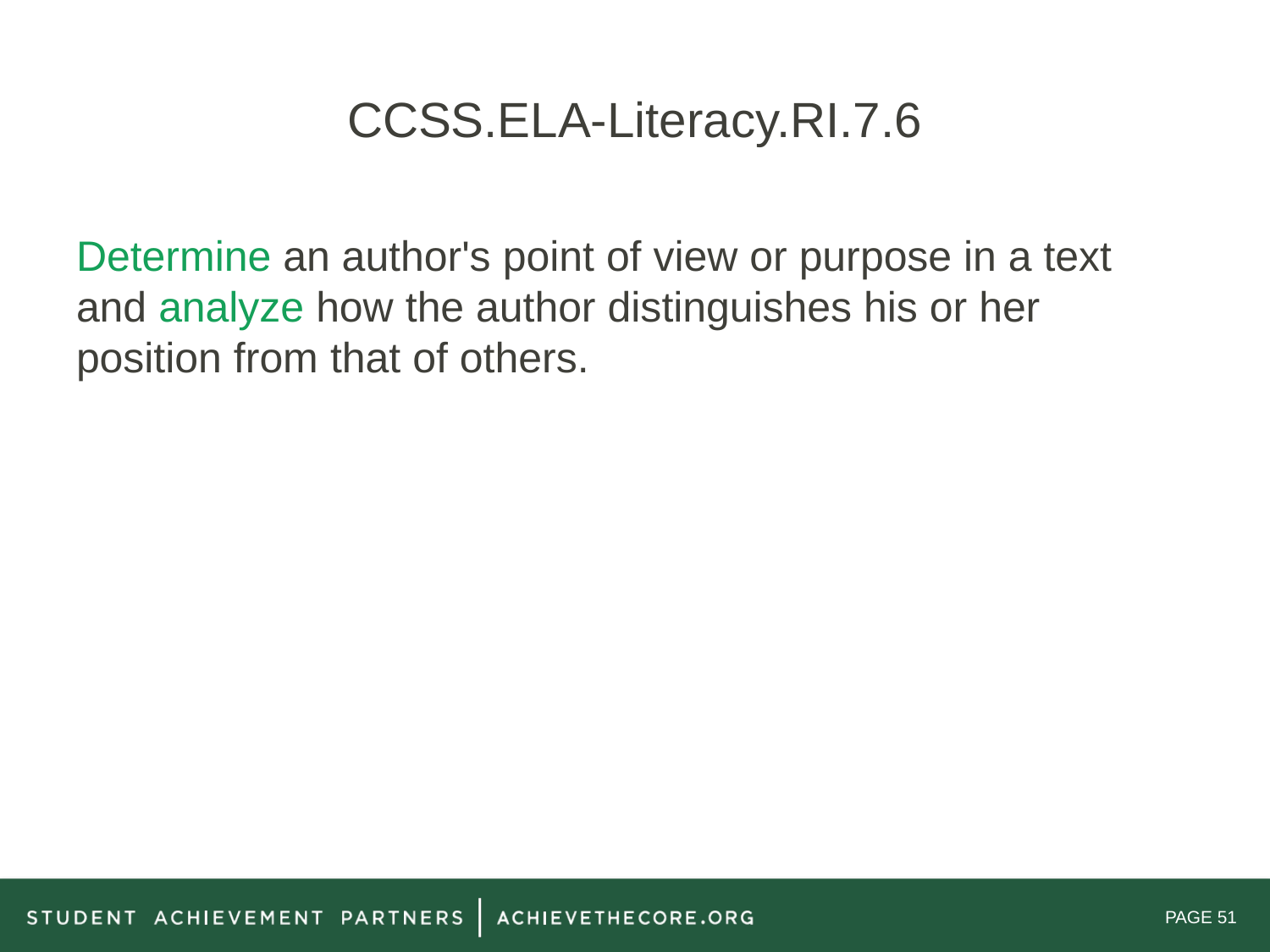

# CCSS.ELA-Literacy.RI.7.6
Determine an author's point of view or purpose in a text and analyze how the author distinguishes his or her position from that of others.